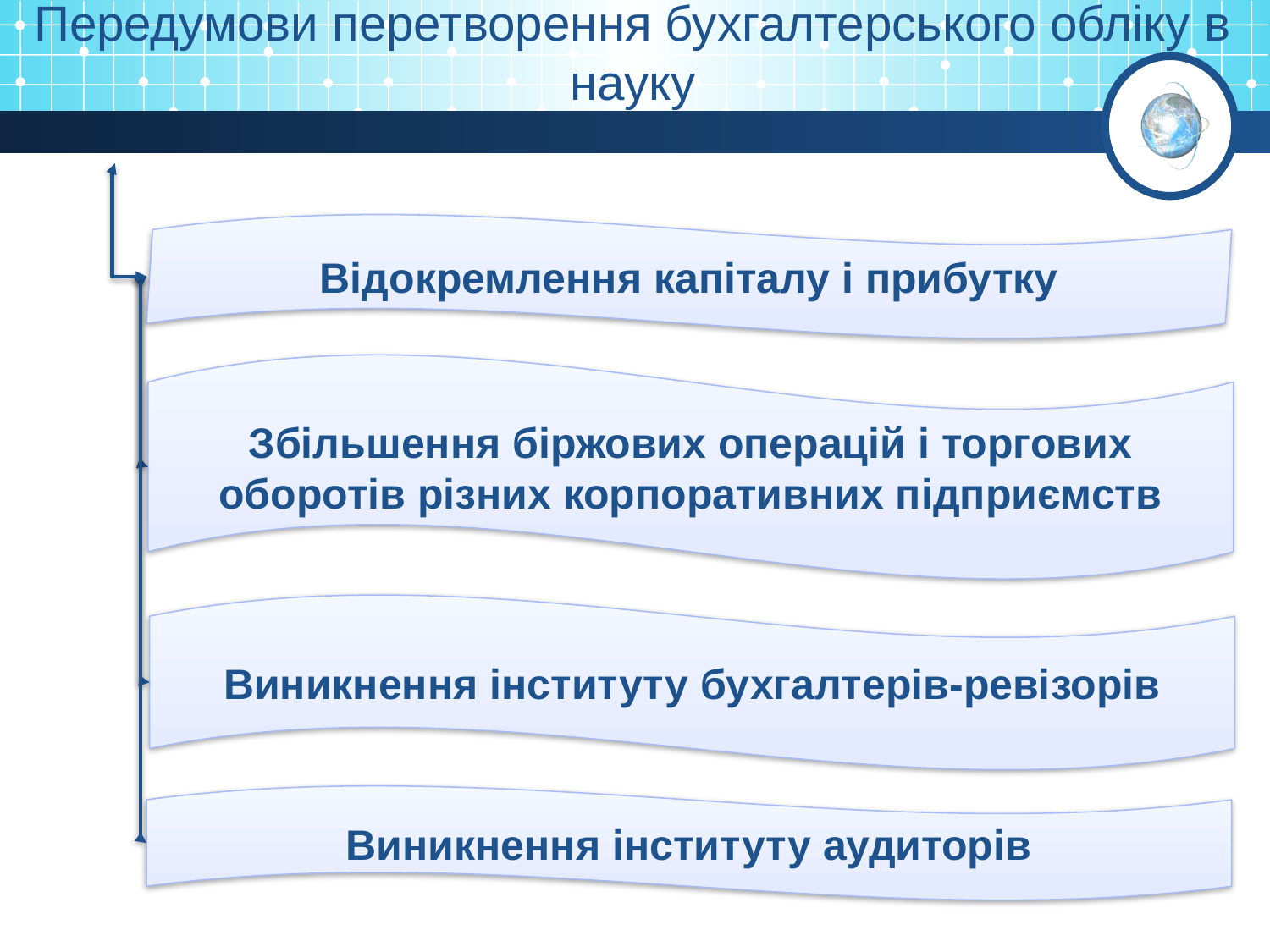

Передумови перетворення бухгалтерського обліку в науку
Відокремлення капіталу і прибутку
Збільшення біржових операцій і торгових оборотів різних корпоративних підприємств
Виникнення інституту бухгалтерів-ревізорів
Виникнення інституту аудиторів